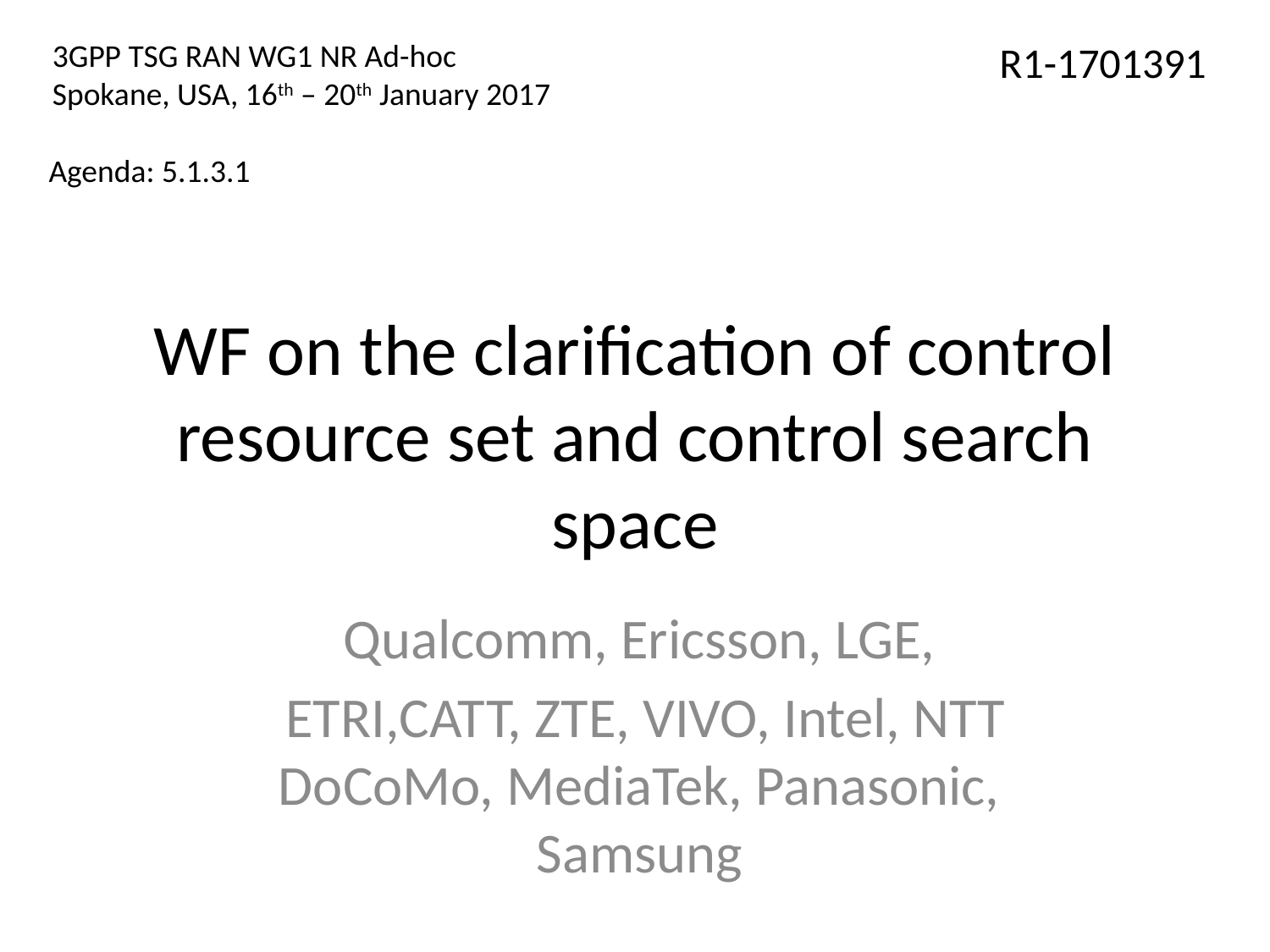

3GPP TSG RAN WG1 NR Ad-hoc
Spokane, USA, 16th – 20th January 2017
R1-1701391
Agenda: 5.1.3.1
# WF on the clarification of control resource set and control search space
Qualcomm, Ericsson, LGE,
 ETRI,CATT, ZTE, VIVO, Intel, NTT DoCoMo, MediaTek, Panasonic, Samsung